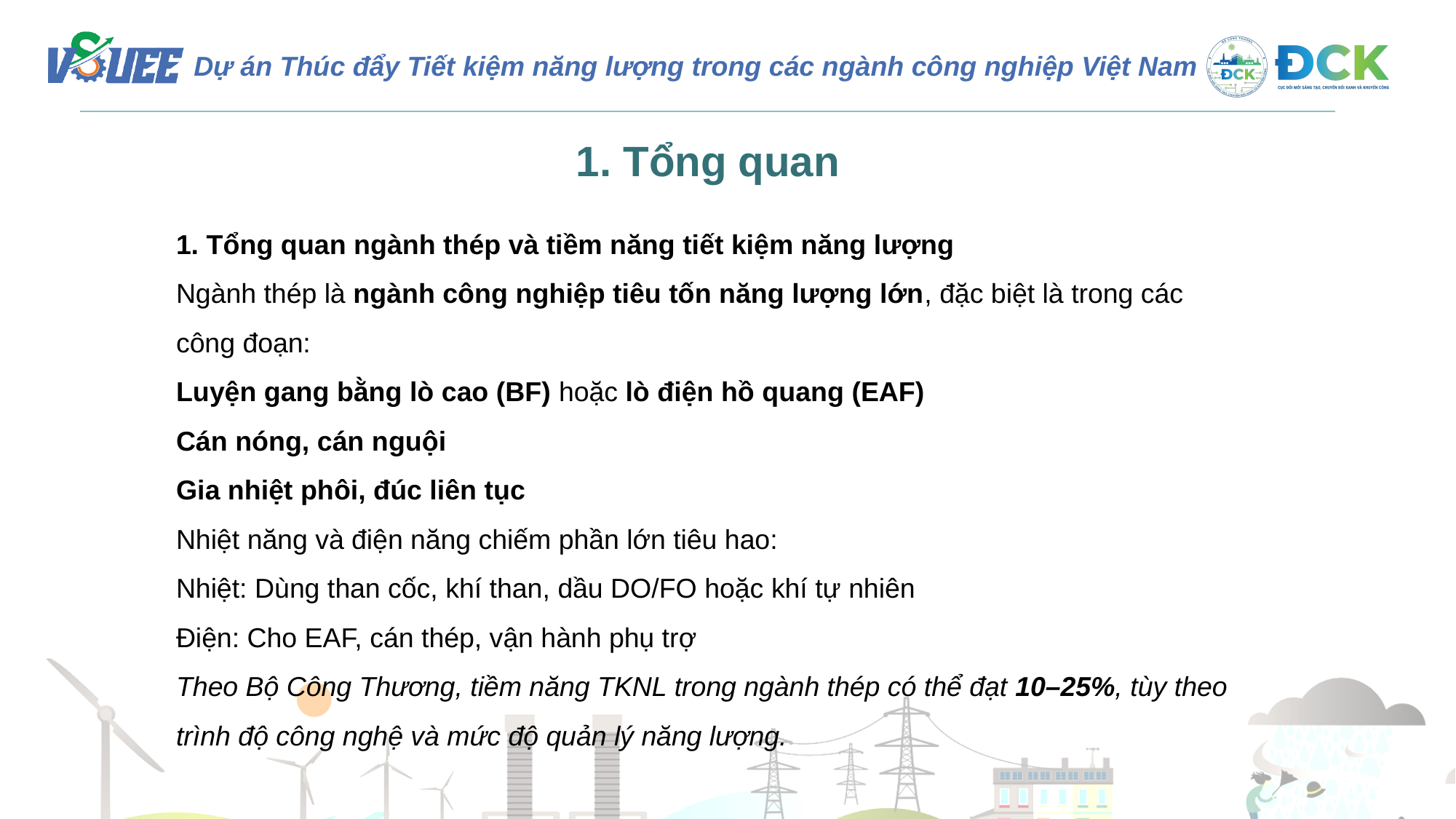

1. Tổng quan
1. Tổng quan ngành thép và tiềm năng tiết kiệm năng lượng
Ngành thép là ngành công nghiệp tiêu tốn năng lượng lớn, đặc biệt là trong các công đoạn:
Luyện gang bằng lò cao (BF) hoặc lò điện hồ quang (EAF)
Cán nóng, cán nguội
Gia nhiệt phôi, đúc liên tục
Nhiệt năng và điện năng chiếm phần lớn tiêu hao:
Nhiệt: Dùng than cốc, khí than, dầu DO/FO hoặc khí tự nhiên
Điện: Cho EAF, cán thép, vận hành phụ trợ
Theo Bộ Công Thương, tiềm năng TKNL trong ngành thép có thể đạt 10–25%, tùy theo trình độ công nghệ và mức độ quản lý năng lượng.